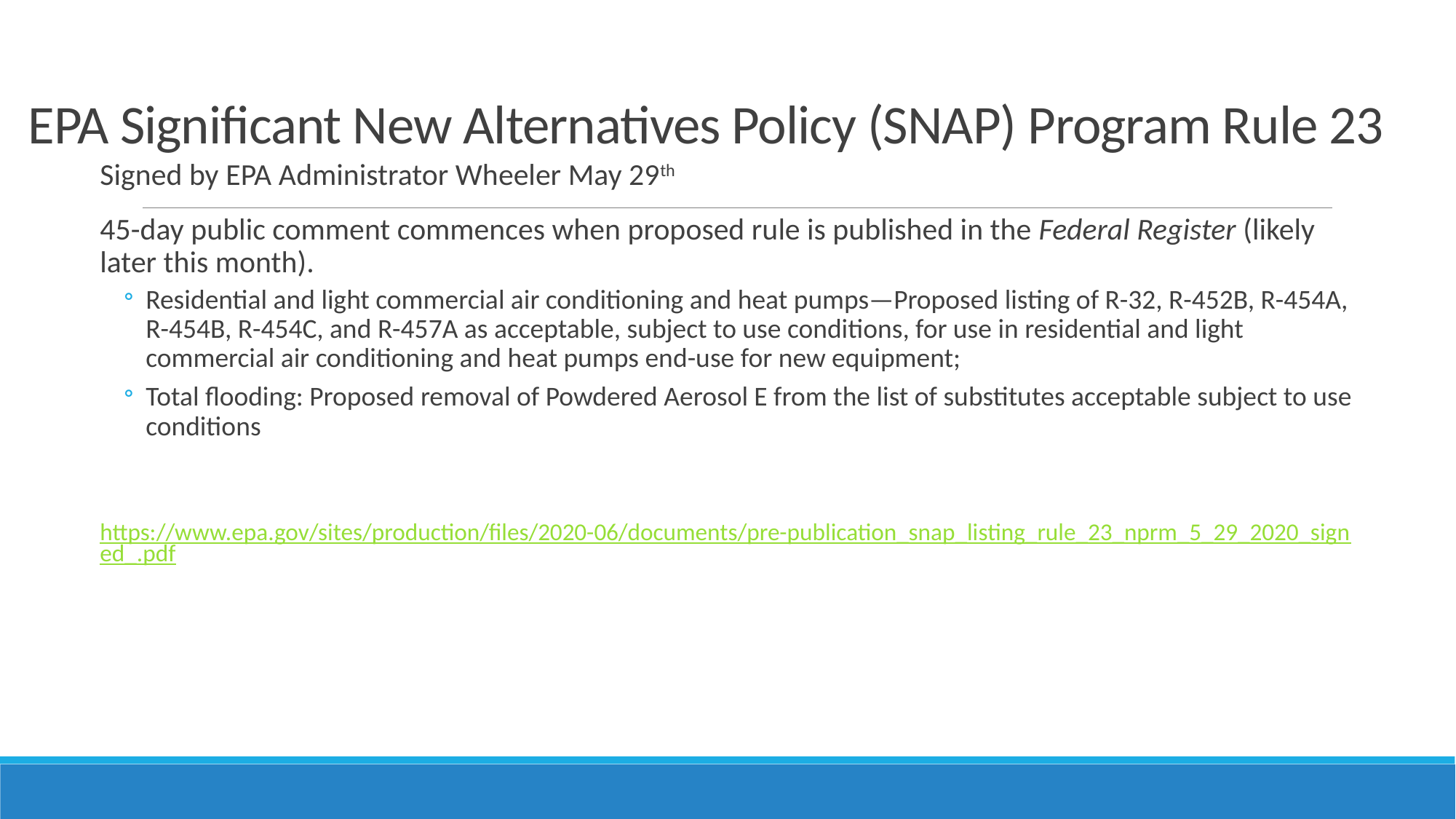

# EPA Significant New Alternatives Policy (SNAP) Program Rule 23
Signed by EPA Administrator Wheeler May 29th
45-day public comment commences when proposed rule is published in the Federal Register (likely later this month).
Residential and light commercial air conditioning and heat pumps—Proposed listing of R-32, R-452B, R-454A, R-454B, R-454C, and R-457A as acceptable, subject to use conditions, for use in residential and light commercial air conditioning and heat pumps end-use for new equipment;
Total flooding: Proposed removal of Powdered Aerosol E from the list of substitutes acceptable subject to use conditions

https://www.epa.gov/sites/production/files/2020-06/documents/pre-publication_snap_listing_rule_23_nprm_5_29_2020_signed_.pdf